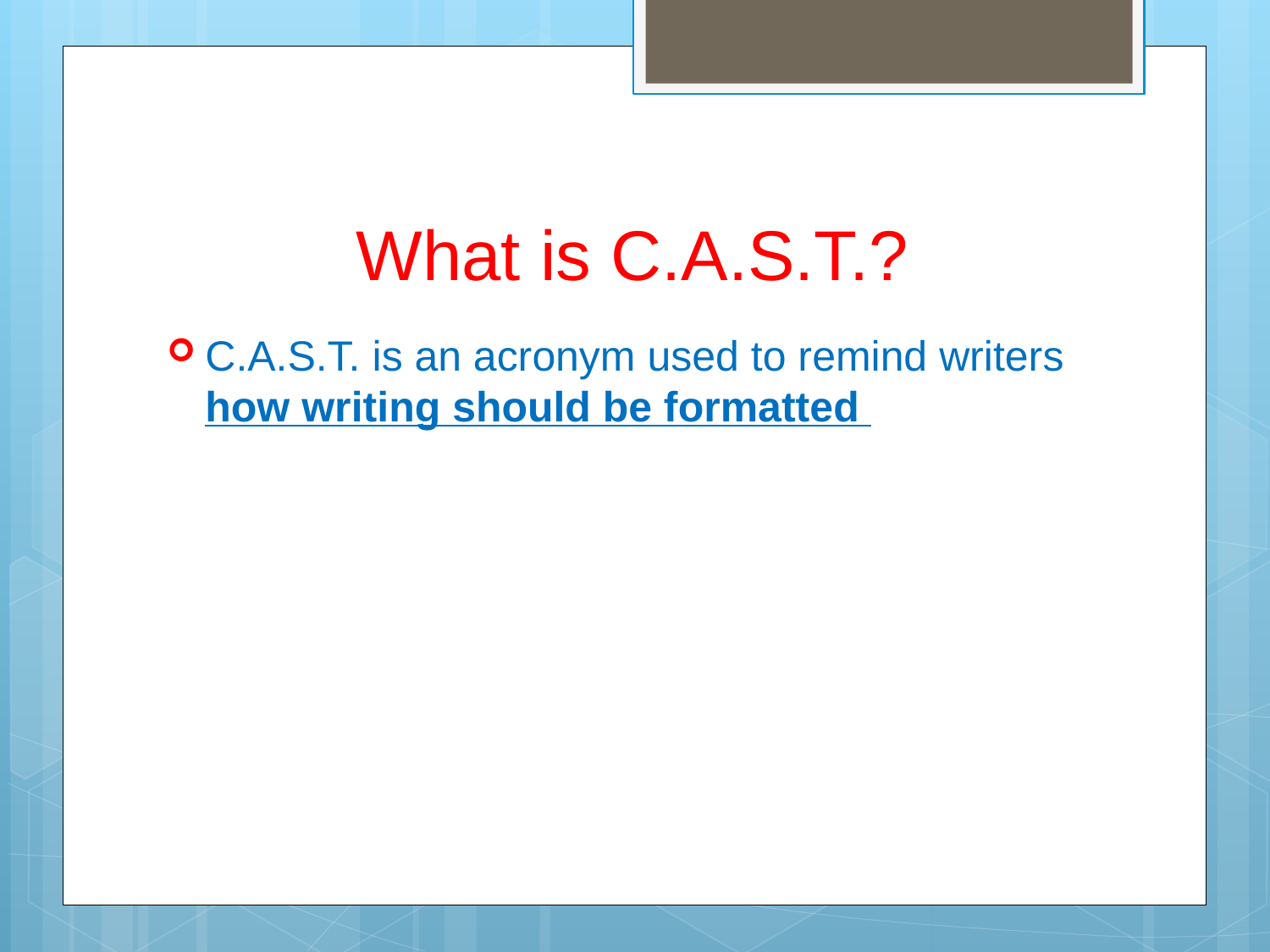

# What is C.A.S.T.?
C.A.S.T. is an acronym used to remind writers how writing should be formatted